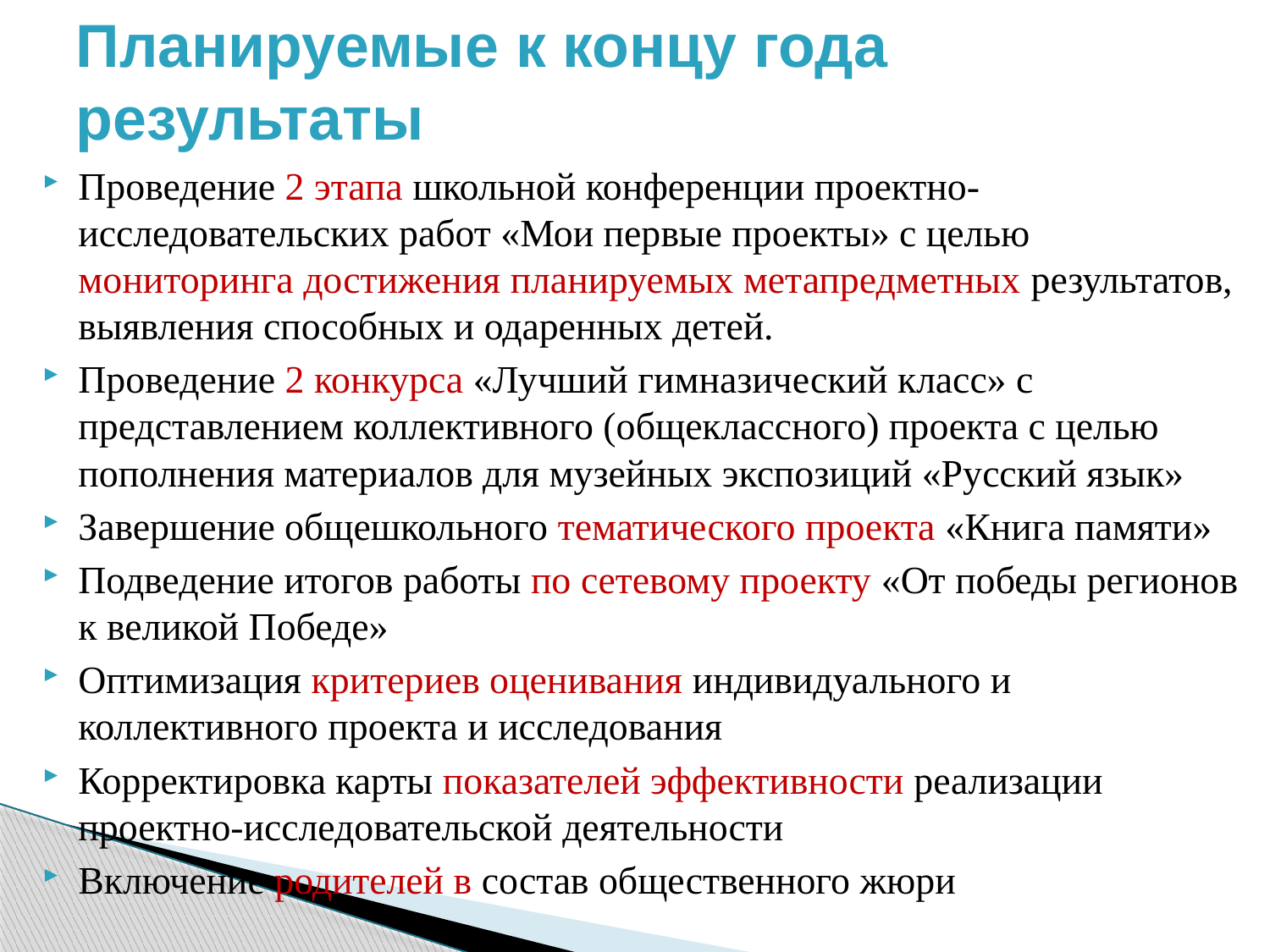

# Планируемые к концу года результаты
Проведение 2 этапа школьной конференции проектно-исследовательских работ «Мои первые проекты» с целью мониторинга достижения планируемых метапредметных результатов, выявления способных и одаренных детей.
Проведение 2 конкурса «Лучший гимназический класс» с представлением коллективного (общеклассного) проекта с целью пополнения материалов для музейных экспозиций «Русский язык»
Завершение общешкольного тематического проекта «Книга памяти»
Подведение итогов работы по сетевому проекту «От победы регионов к великой Победе»
Оптимизация критериев оценивания индивидуального и коллективного проекта и исследования
Корректировка карты показателей эффективности реализации проектно-исследовательской деятельности
Включение родителей в состав общественного жюри